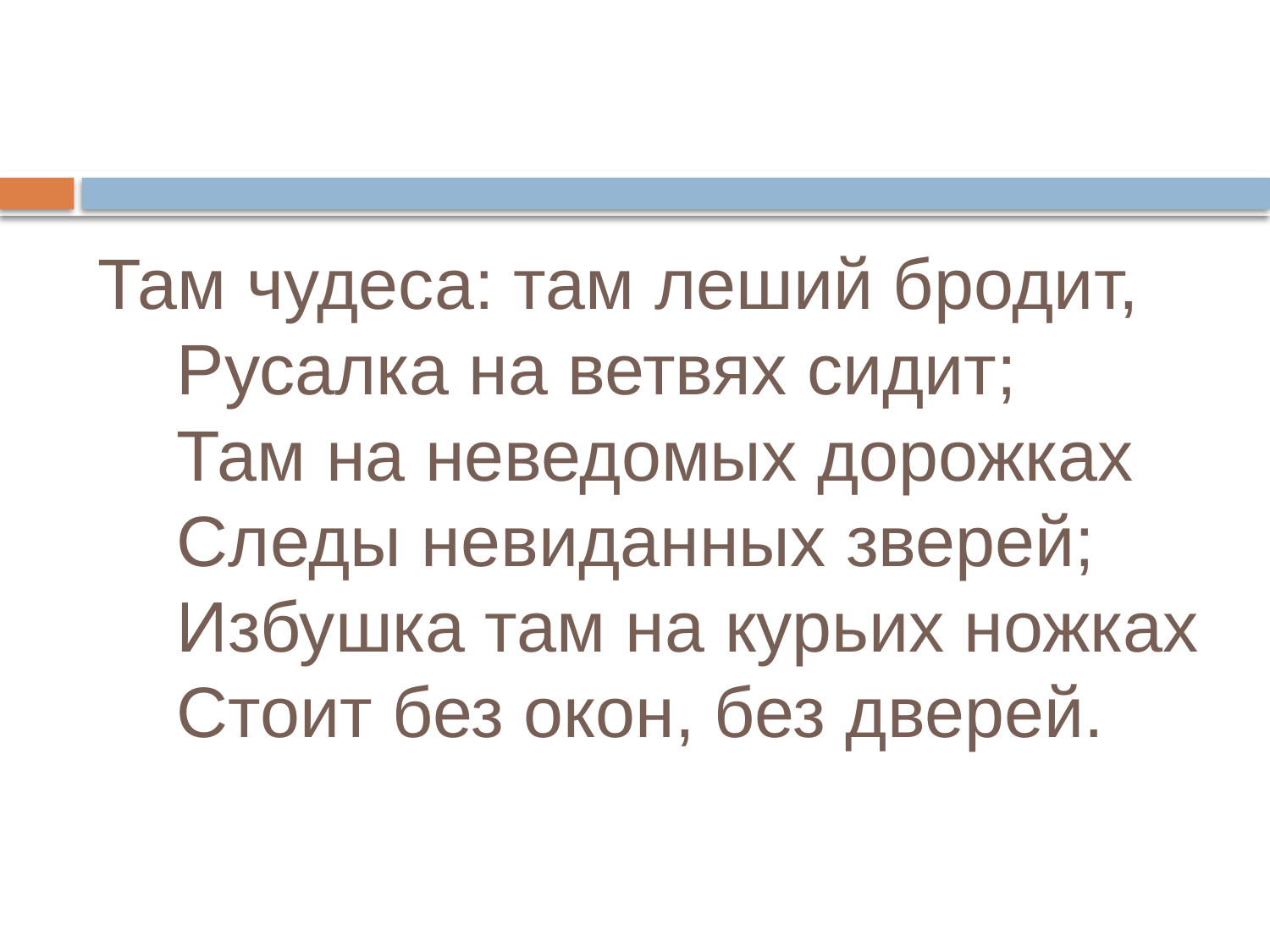

# Там чудеса: там леший бродит, Русалка на ветвях сидит; Там на неведомых дорожках Следы невиданных зверей; Избушка там на курьих ножках Стоит без окон, без дверей.